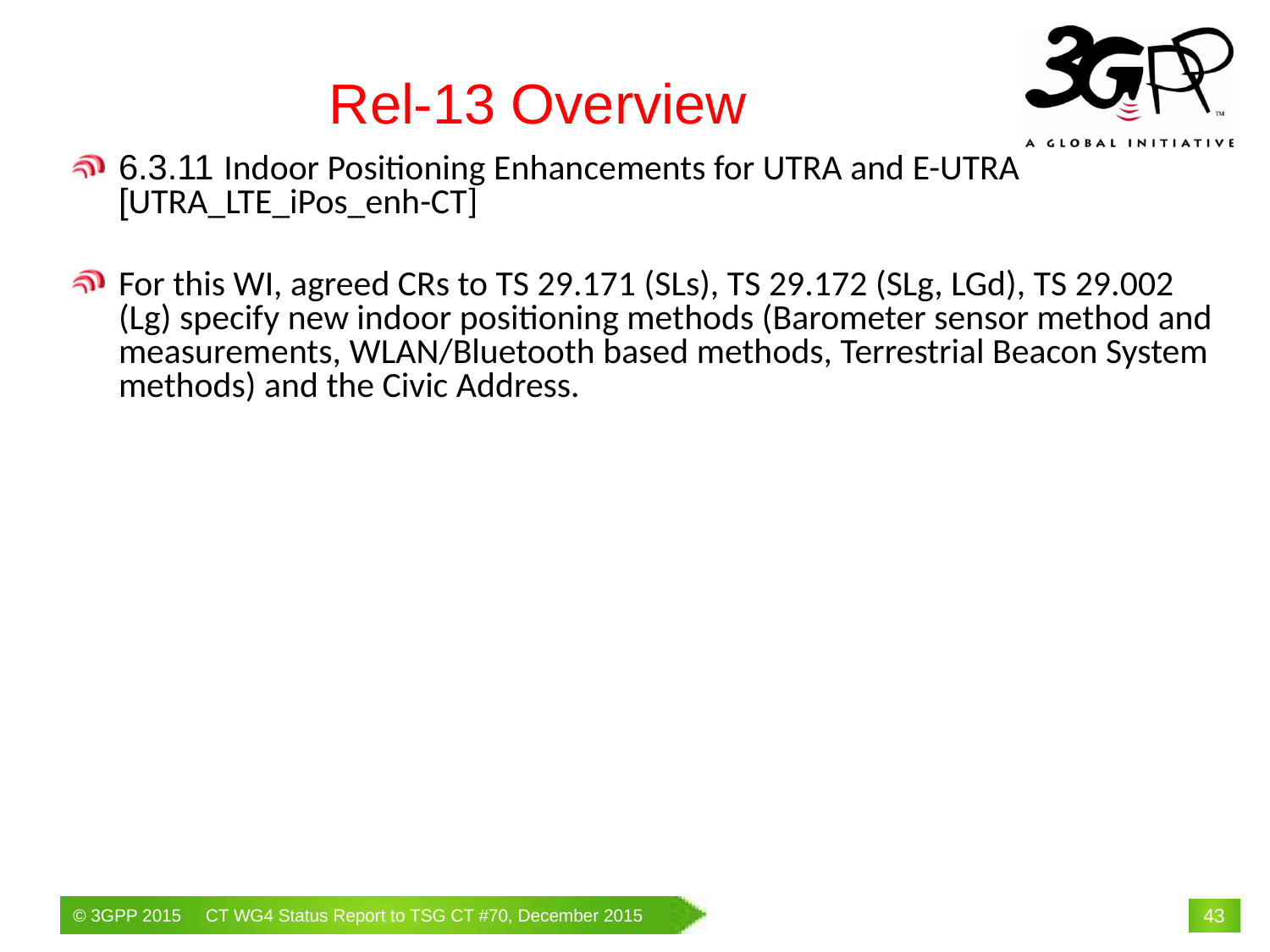

# Rel-13 Overview
6.3.11 Indoor Positioning Enhancements for UTRA and E-UTRA [UTRA_LTE_iPos_enh-CT]

For this WI, agreed CRs to TS 29.171 (SLs), TS 29.172 (SLg, LGd), TS 29.002 (Lg) specify new indoor positioning methods (Barometer sensor method and measurements, WLAN/Bluetooth based methods, Terrestrial Beacon System methods) and the Civic Address.